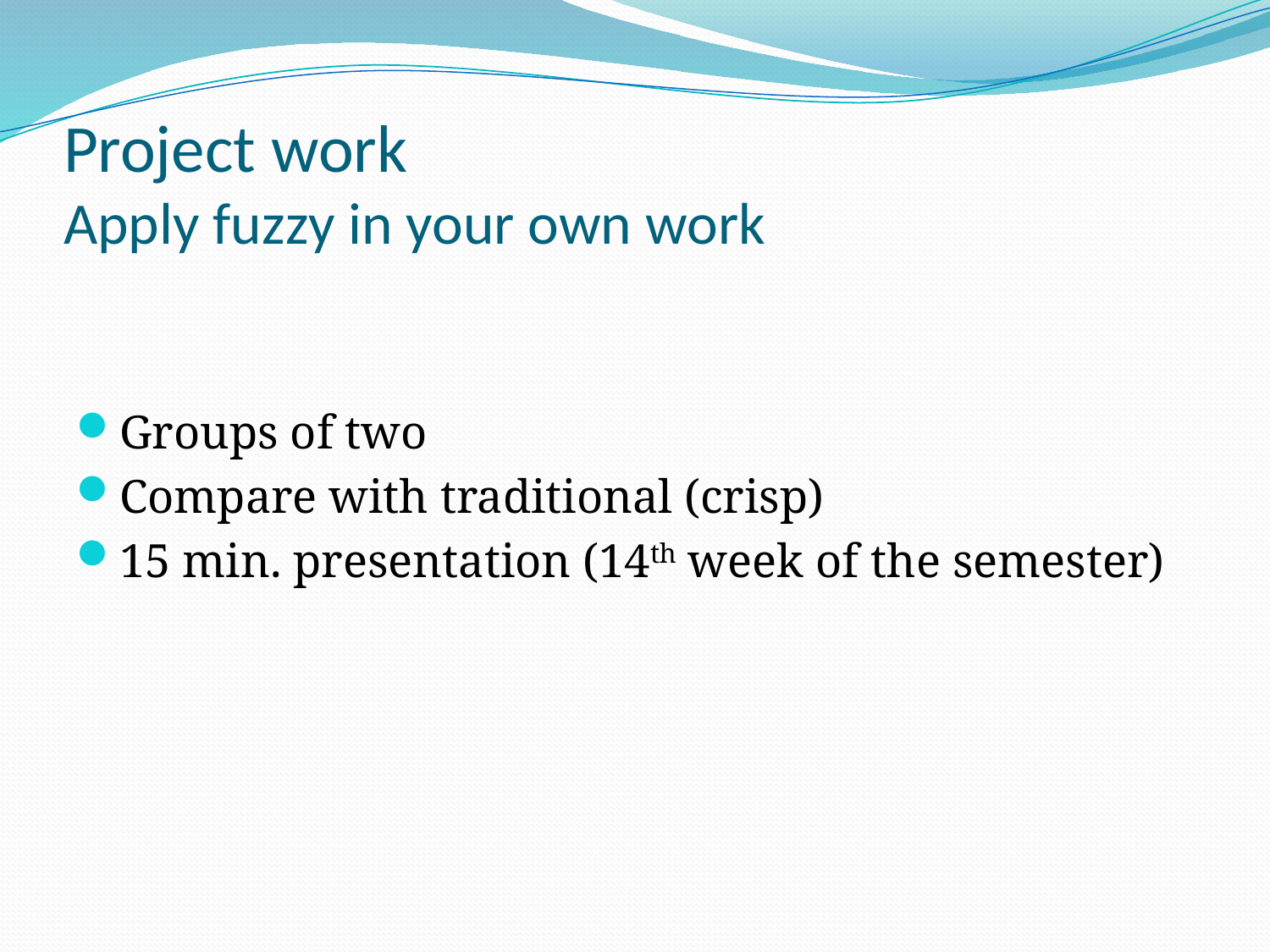

# Project work Apply fuzzy in your own work

Groups of two
Compare with traditional (crisp)
15 min. presentation (14th week of the semester)